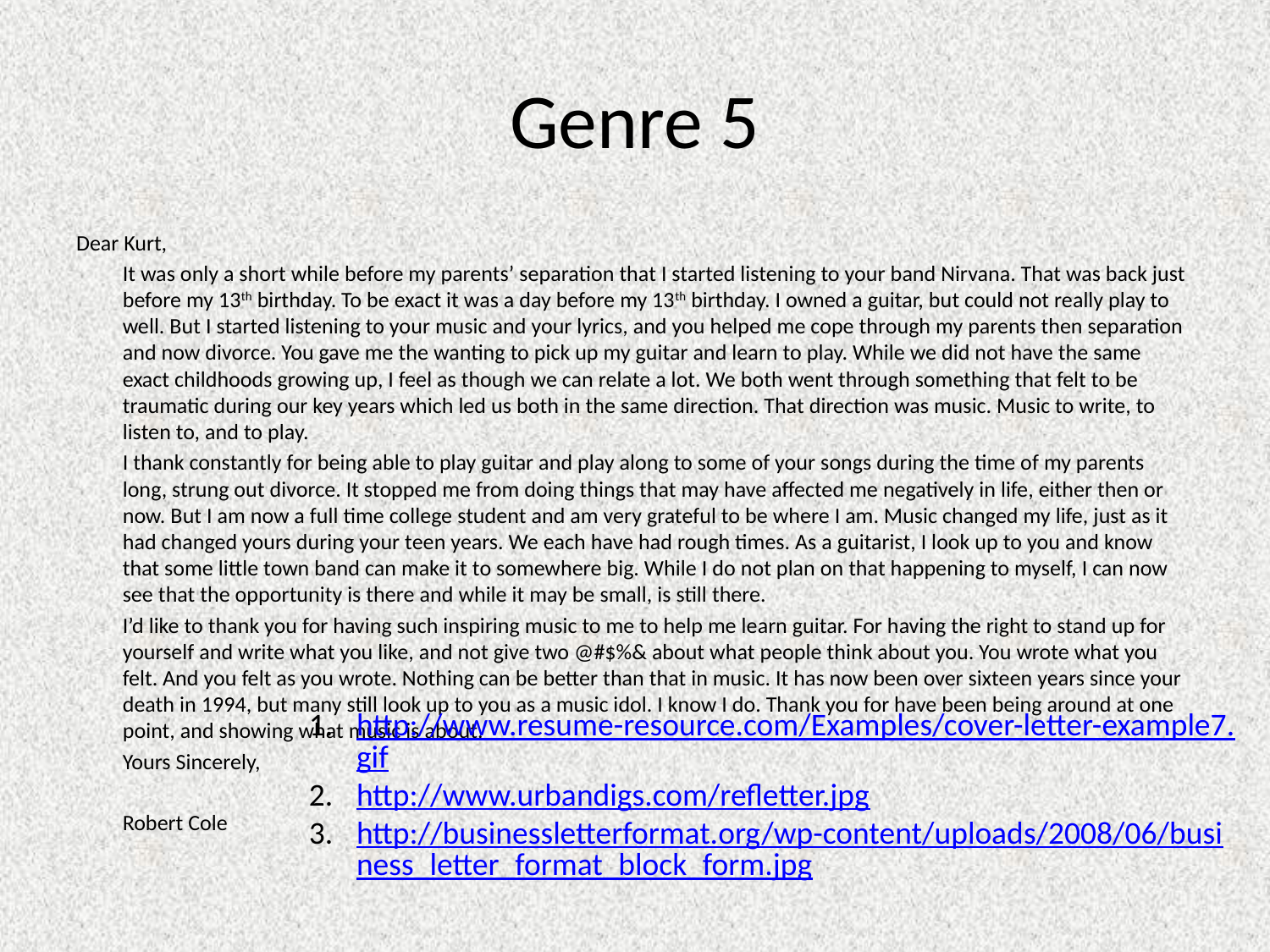

# Genre 5
Dear Kurt,
		It was only a short while before my parents’ separation that I started listening to your band Nirvana. That was back just before my 13th birthday. To be exact it was a day before my 13th birthday. I owned a guitar, but could not really play to well. But I started listening to your music and your lyrics, and you helped me cope through my parents then separation and now divorce. You gave me the wanting to pick up my guitar and learn to play. While we did not have the same exact childhoods growing up, I feel as though we can relate a lot. We both went through something that felt to be traumatic during our key years which led us both in the same direction. That direction was music. Music to write, to listen to, and to play.
		I thank constantly for being able to play guitar and play along to some of your songs during the time of my parents long, strung out divorce. It stopped me from doing things that may have affected me negatively in life, either then or now. But I am now a full time college student and am very grateful to be where I am. Music changed my life, just as it had changed yours during your teen years. We each have had rough times. As a guitarist, I look up to you and know that some little town band can make it to somewhere big. While I do not plan on that happening to myself, I can now see that the opportunity is there and while it may be small, is still there.
		I’d like to thank you for having such inspiring music to me to help me learn guitar. For having the right to stand up for yourself and write what you like, and not give two @#$%& about what people think about you. You wrote what you felt. And you felt as you wrote. Nothing can be better than that in music. It has now been over sixteen years since your death in 1994, but many still look up to you as a music idol. I know I do. Thank you for have been being around at one point, and showing what music is about.
	Yours Sincerely,

	Robert Cole

http://www.resume-resource.com/Examples/cover-letter-example7.gif
http://www.urbandigs.com/refletter.jpg
http://businessletterformat.org/wp-content/uploads/2008/06/business_letter_format_block_form.jpg